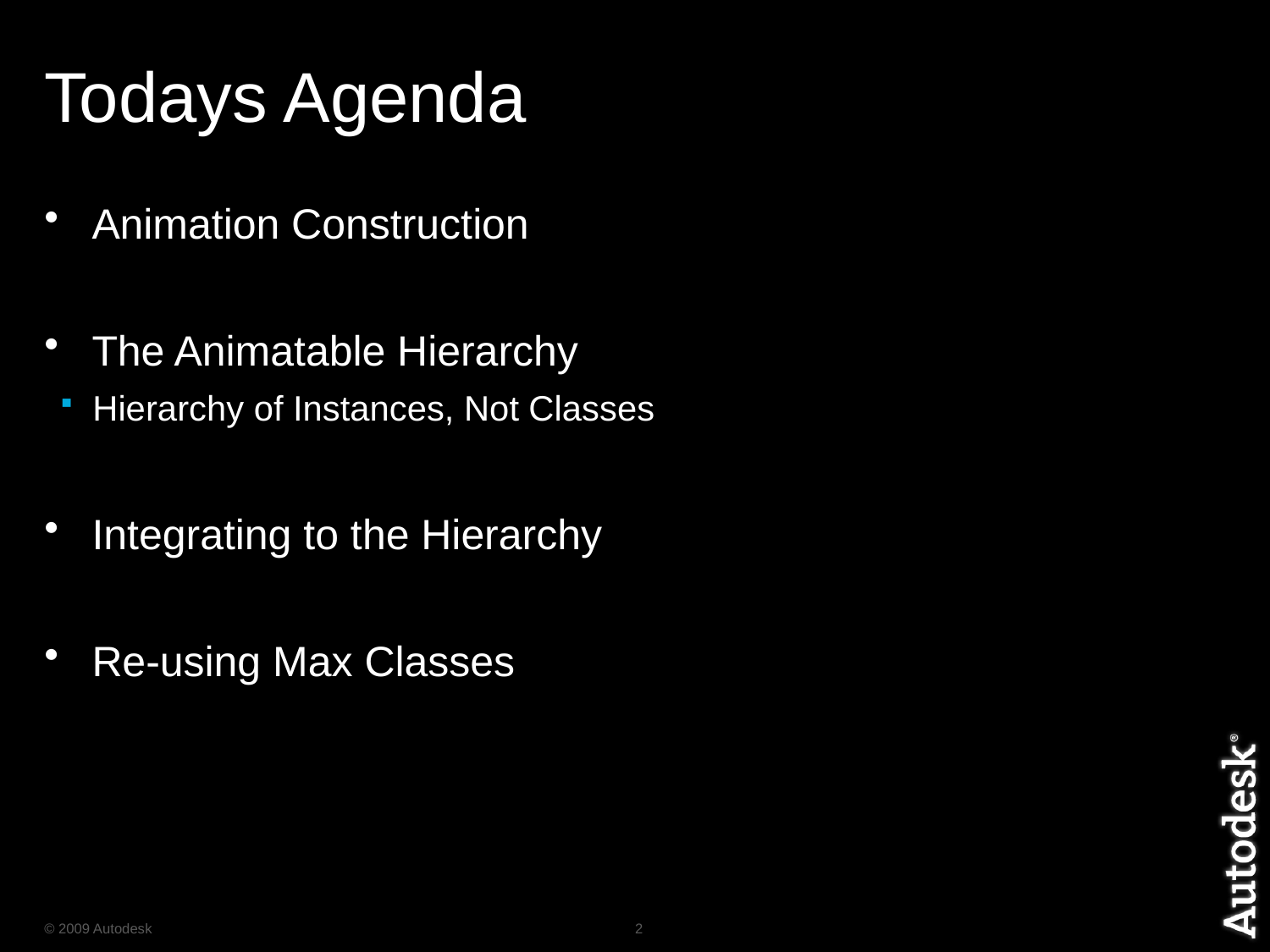

# Todays Agenda
Animation Construction

The Animatable Hierarchy
Hierarchy of Instances, Not Classes

Integrating to the Hierarchy

Re-using Max Classes